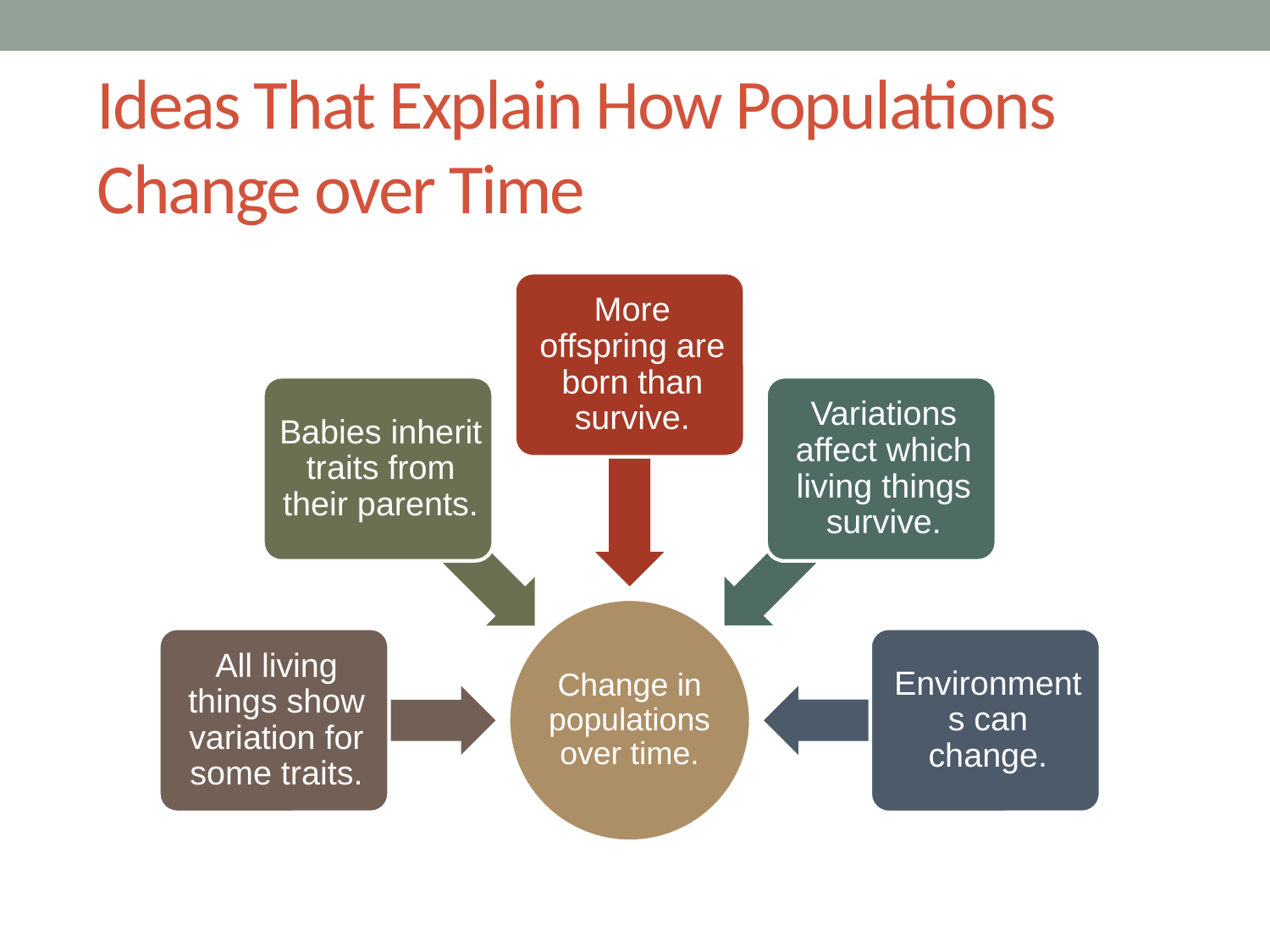

# Ideas That Explain How Populations Change over Time
Change in populations over time.
All living things show variation for some traits.
Babies inherit traits from their parents.
More offspring are born than survive.
Variations affect which living things survive.
Environments can change.